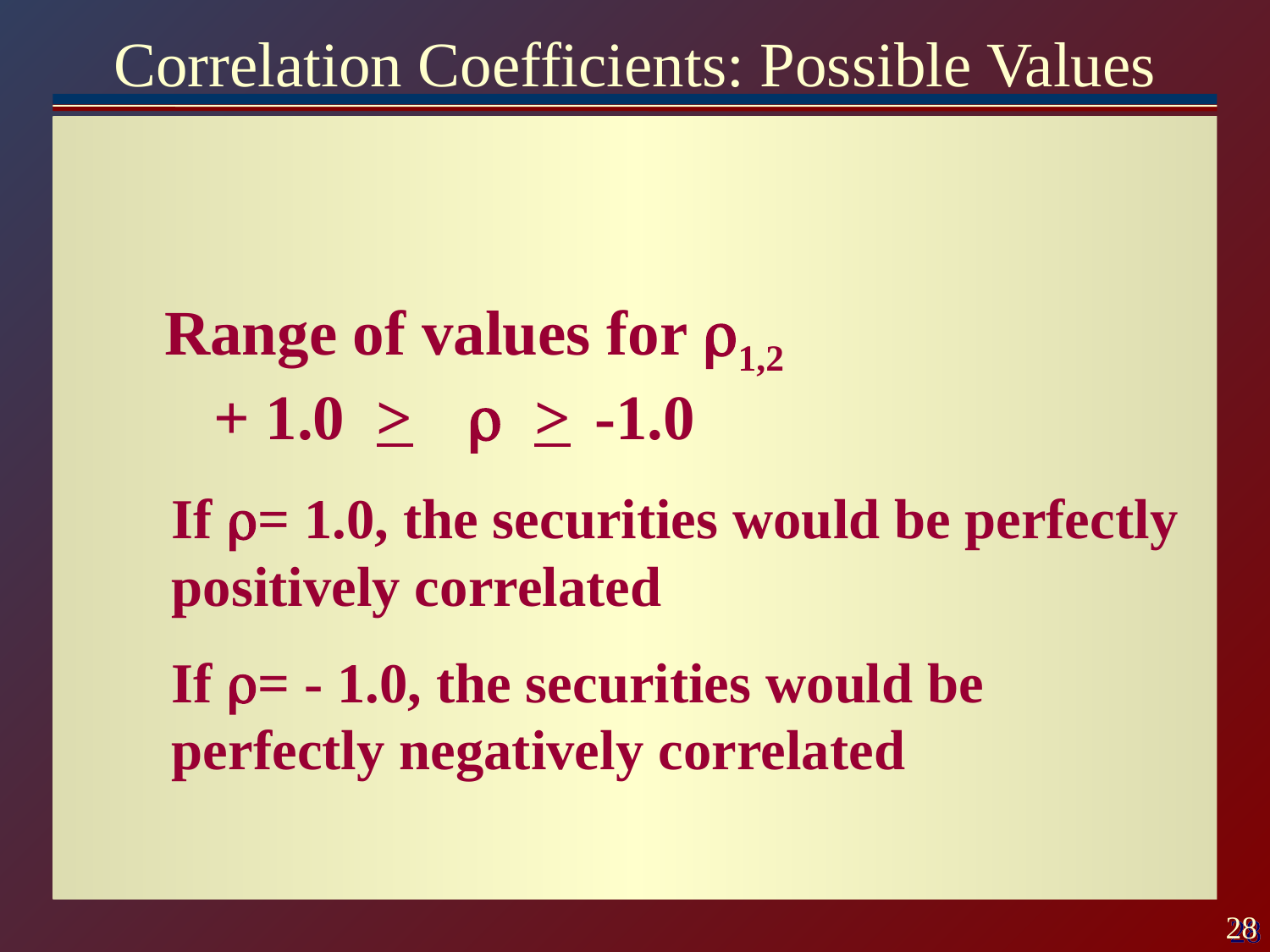

# Correlation Coefficients: Possible Values
Range of values for ρ1,2
+ 1.0  > 	ρ  >	-1.0
If ρ= 1.0, the securities would be perfectly positively correlated
If ρ= - 1.0, the securities would be perfectly negatively correlated